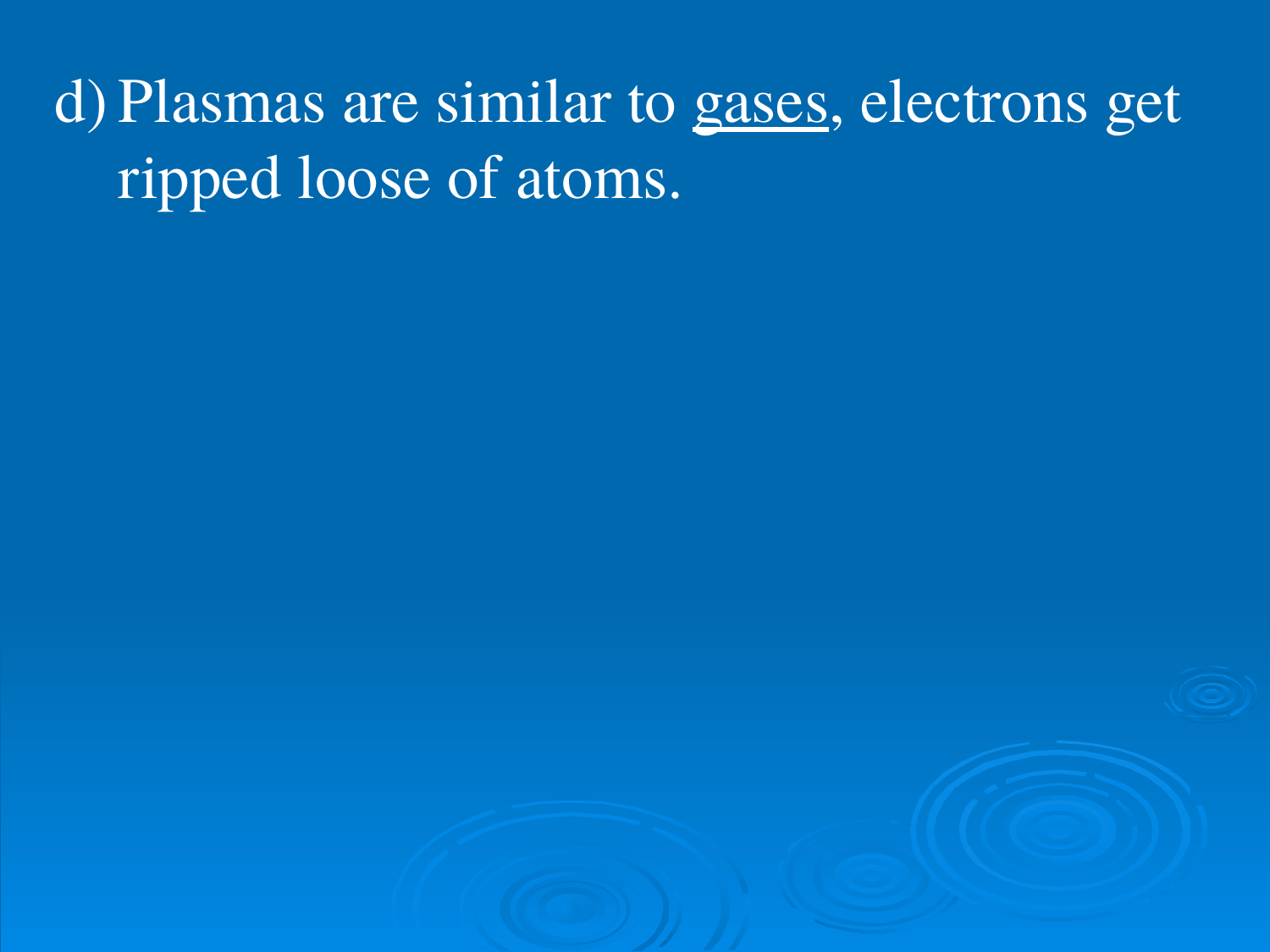

Plasmas are similar to gases, electrons get ripped loose of atoms.